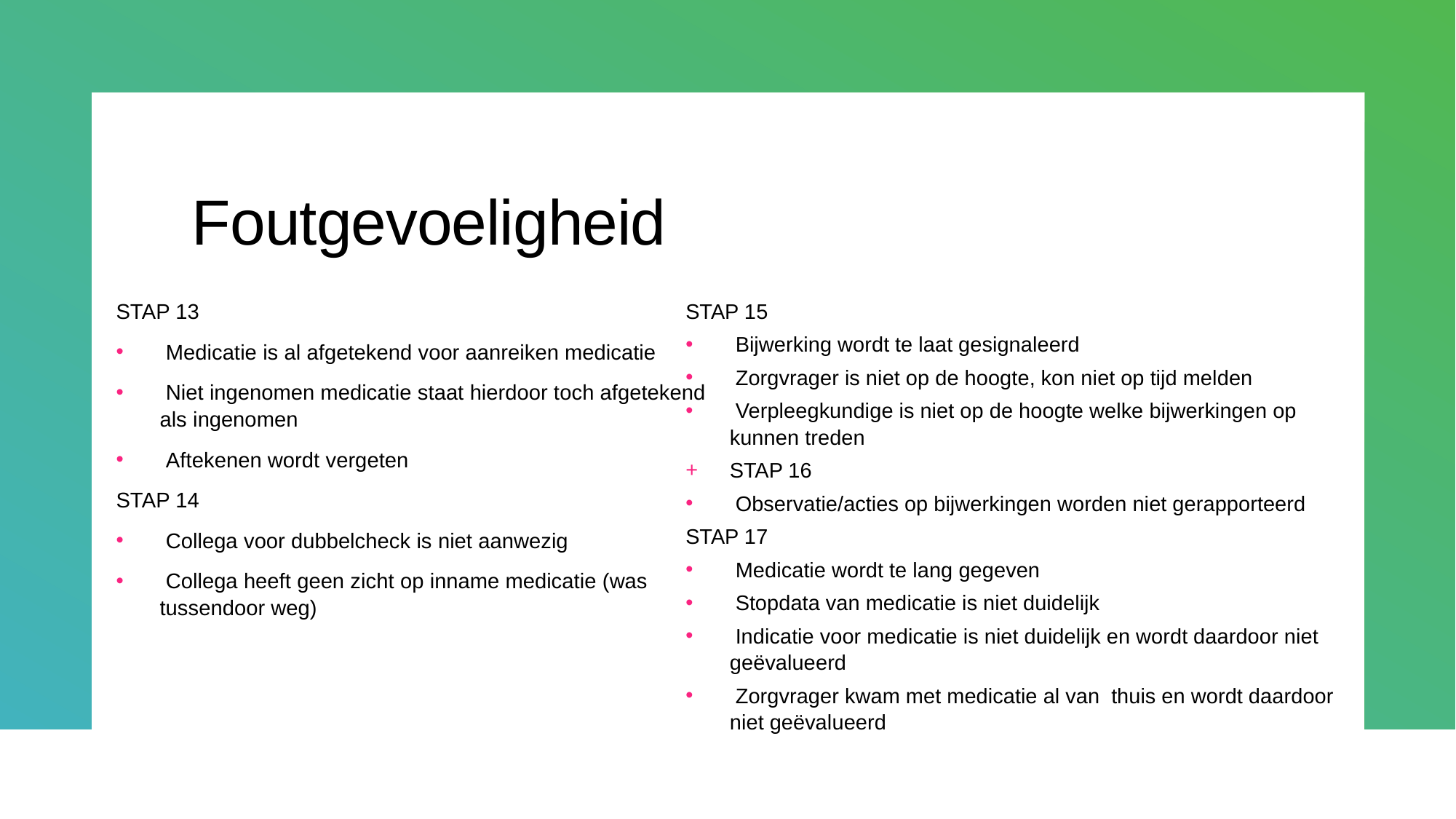

# Foutgevoeligheid
STAP 13
 Medicatie is al afgetekend voor aanreiken medicatie
 Niet ingenomen medicatie staat hierdoor toch afgetekend als ingenomen
 Aftekenen wordt vergeten
STAP 14
 Collega voor dubbelcheck is niet aanwezig
 Collega heeft geen zicht op inname medicatie (was tussendoor weg)

STAP 15
 Bijwerking wordt te laat gesignaleerd
 Zorgvrager is niet op de hoogte, kon niet op tijd melden
 Verpleegkundige is niet op de hoogte welke bijwerkingen op kunnen treden
STAP 16
 Observatie/acties op bijwerkingen worden niet gerapporteerd
STAP 17
 Medicatie wordt te lang gegeven
 Stopdata van medicatie is niet duidelijk
 Indicatie voor medicatie is niet duidelijk en wordt daardoor niet geëvalueerd
 Zorgvrager kwam met medicatie al van  thuis en wordt daardoor niet geëvalueerd